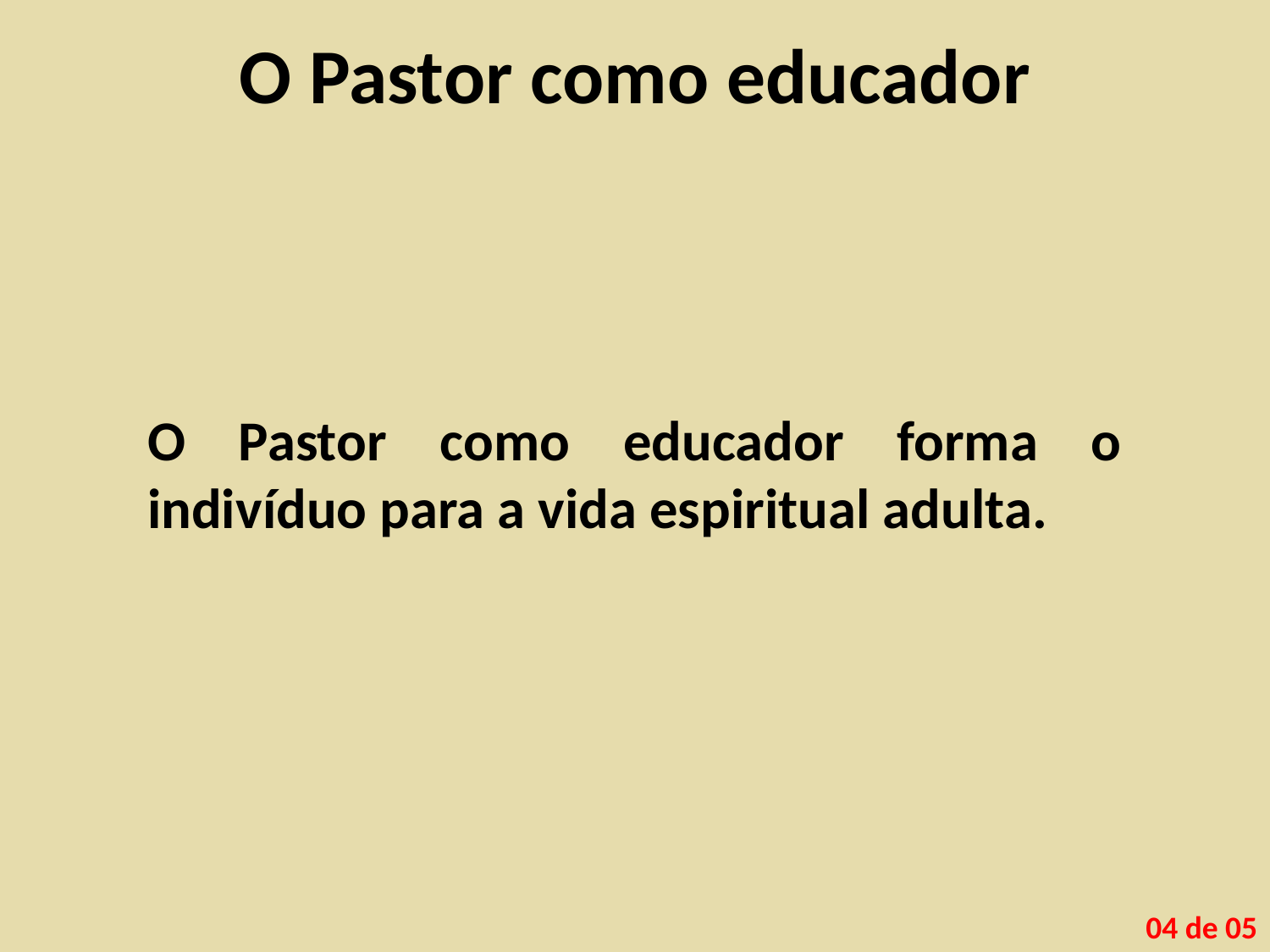

# O Pastor como educador
O Pastor como educador forma o indivíduo para a vida espiritual adulta.
04 de 05